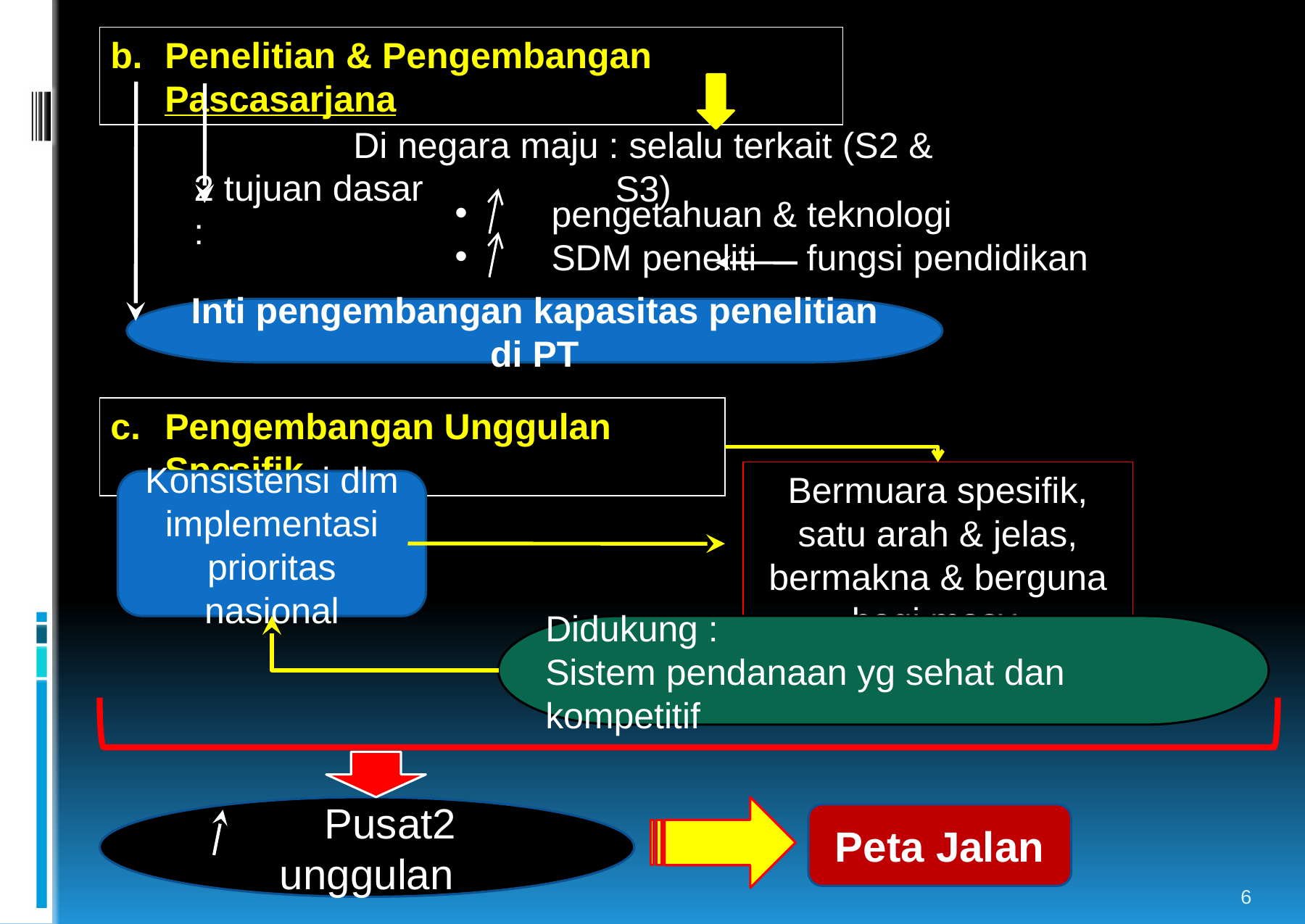

Penelitian & Pengembangan Pascasarjana

Di negara maju : selalu terkait (S2 & S3)

2 tujuan dasar :
       pengetahuan & teknologi
       SDM peneliti	fungsi pendidikan
Inti pengembangan kapasitas penelitian di PT
Pengembangan Unggulan Spesifik
Bermuara spesifik, satu arah & jelas, bermakna & berguna bagi masy.
Konsistensi dlm implementasi prioritas nasional
Didukung :
Sistem pendanaan yg sehat dan kompetitif

    Pusat2 unggulan

Peta Jalan
6